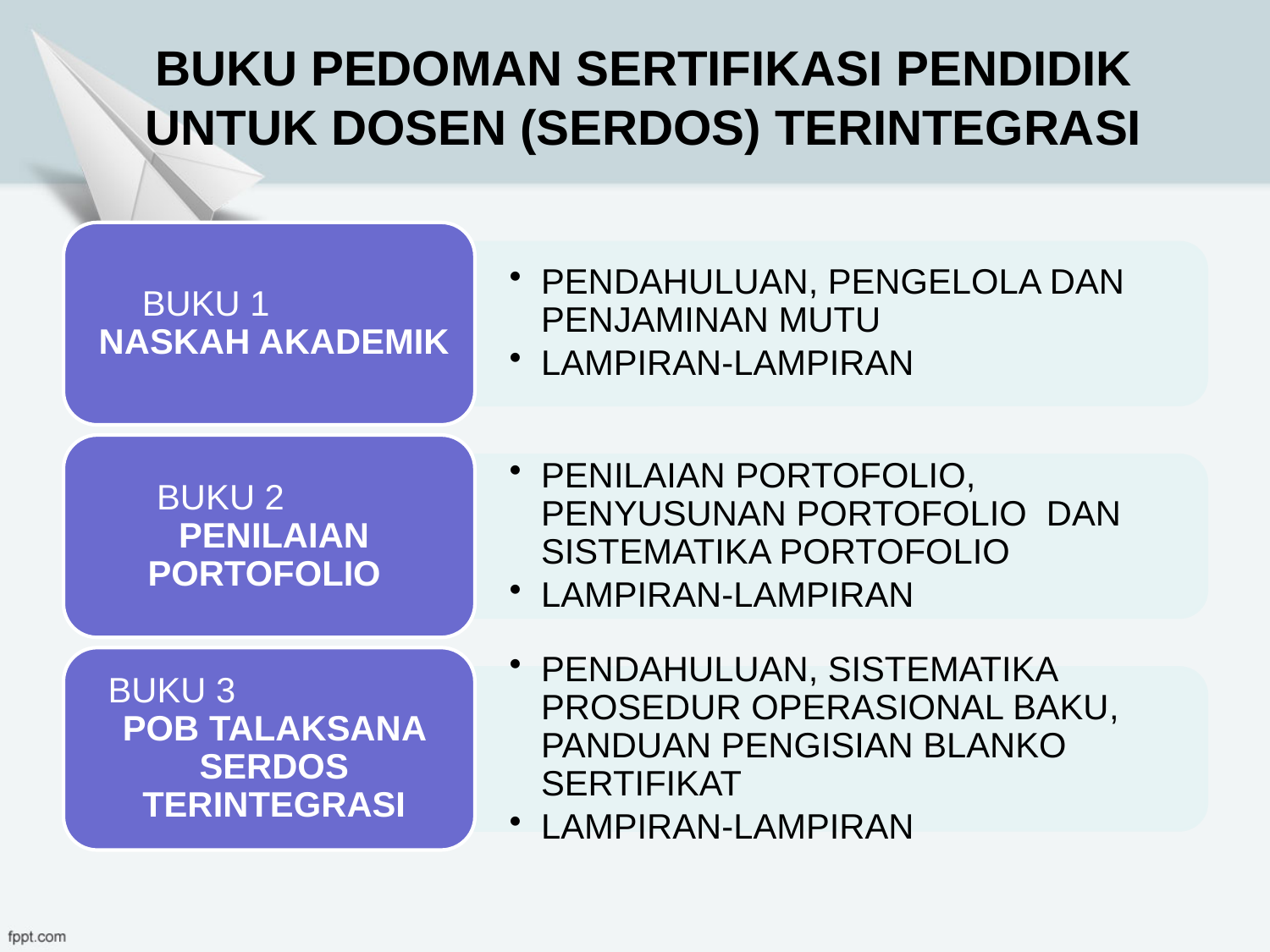

# BUKU PEDOMAN SERTIFIKASI PENDIDIK UNTUK DOSEN (SERDOS) TERINTEGRASI
PENDAHULUAN, PENGELOLA DAN PENJAMINAN MUTU
LAMPIRAN-LAMPIRAN
BUKU 1               NASKAH AKADEMIK
PENILAIAN PORTOFOLIO, PENYUSUNAN PORTOFOLIO  DAN  SISTEMATIKA PORTOFOLIO
LAMPIRAN-LAMPIRAN
BUKU 2            PENILAIAN PORTOFOLIO
PENDAHULUAN, SISTEMATIKA PROSEDUR OPERASIONAL BAKU, PANDUAN PENGISIAN BLANKO SERTIFIKAT
LAMPIRAN-LAMPIRAN
BUKU 3                      POB TALAKSANA SERDOS TERINTEGRASI